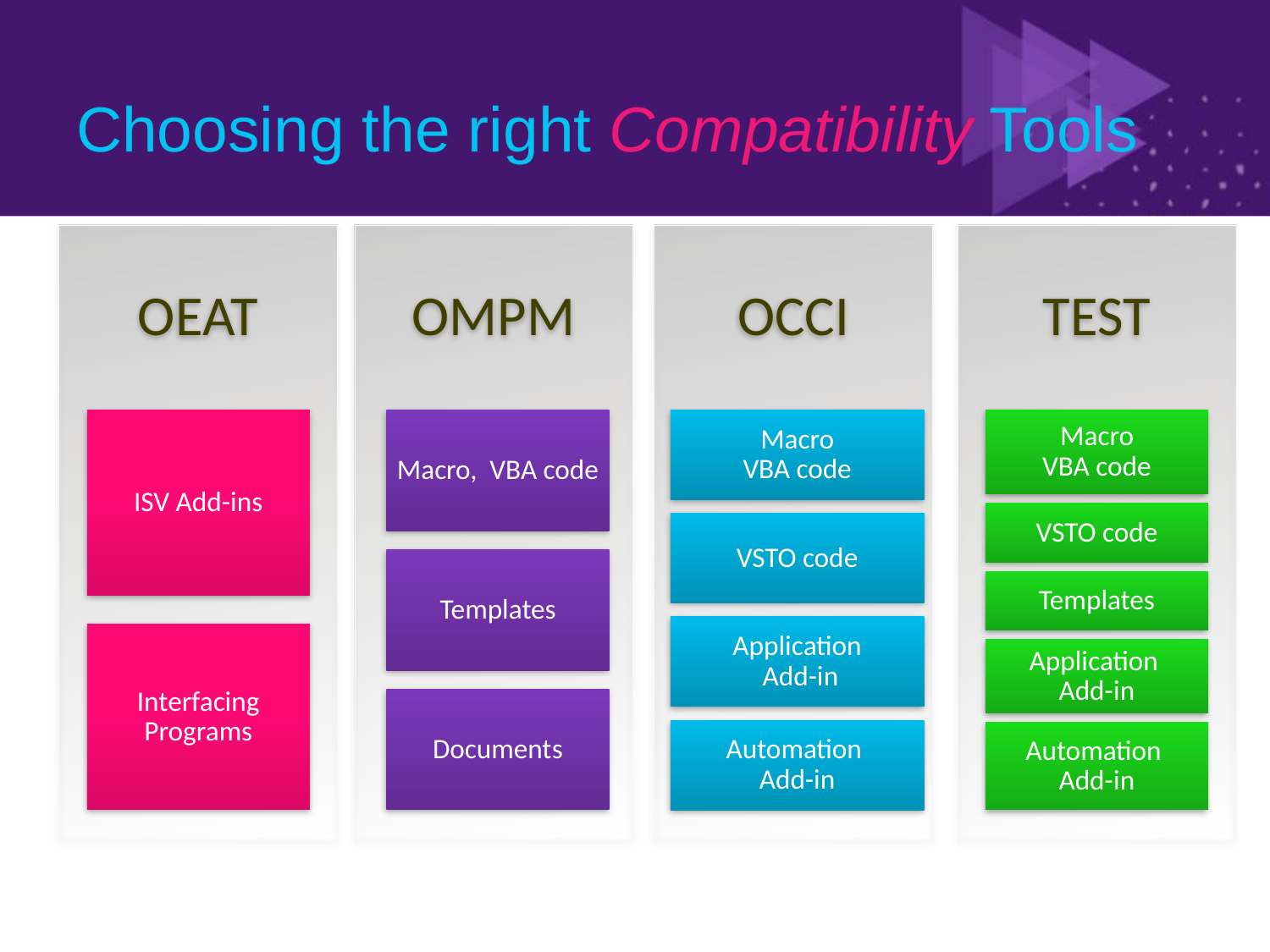

# Choosing the right Compatibility Tools
OEAT
ISV Add-ins
Interfacing Programs
OMPM
Macro,  VBA code
Templates
Documents
OCCI
Macro
VBA code
VSTO code
Application
 Add-in
Automation
Add-in
TEST
Macro
VBA code
VSTO code
Templates
Application
Add-in
Automation
Add-in